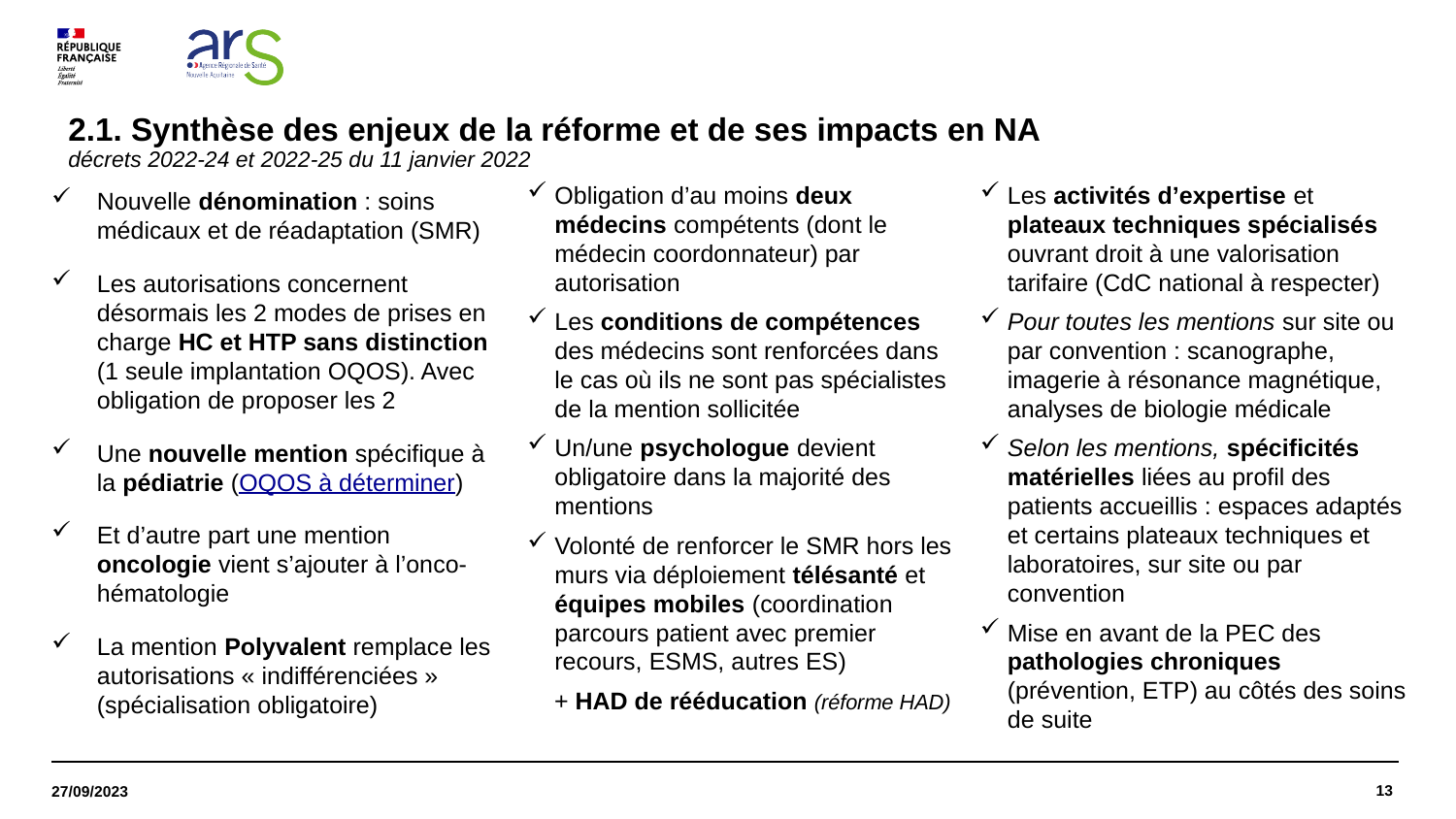

# 2.1. Synthèse des enjeux de la réforme et de ses impacts en NA décrets 2022-24 et 2022-25 du 11 janvier 2022

Obligation d’au moins deux médecins compétents (dont le médecin coordonnateur) par autorisation
Les conditions de compétences des médecins sont renforcées dans le cas où ils ne sont pas spécialistes de la mention sollicitée
Un/une psychologue devient obligatoire dans la majorité des mentions
Volonté de renforcer le SMR hors les murs via déploiement télésanté et équipes mobiles (coordination parcours patient avec premier recours, ESMS, autres ES)
    + HAD de rééducation (réforme HAD)

Les activités d’expertise et plateaux techniques spécialisés ouvrant droit à une valorisation tarifaire (CdC national à respecter)
Pour toutes les mentions sur site ou par convention : scanographe, imagerie à résonance magnétique, analyses de biologie médicale
Selon les mentions, spécificités matérielles liées au profil des patients accueillis : espaces adaptés et certains plateaux techniques et laboratoires, sur site ou par convention
Mise en avant de la PEC des pathologies chroniques (prévention, ETP) au côtés des soins de suite

Nouvelle dénomination : soins médicaux et de réadaptation (SMR)
Les autorisations concernent désormais les 2 modes de prises en charge HC et HTP sans distinction (1 seule implantation OQOS). Avec obligation de proposer les 2
Une nouvelle mention spécifique à la pédiatrie (OQOS à déterminer)
Et d’autre part une mention oncologie vient s’ajouter à l’onco-hématologie
La mention Polyvalent remplace les autorisations « indifférenciées » (spécialisation obligatoire)
13
27/09/2023